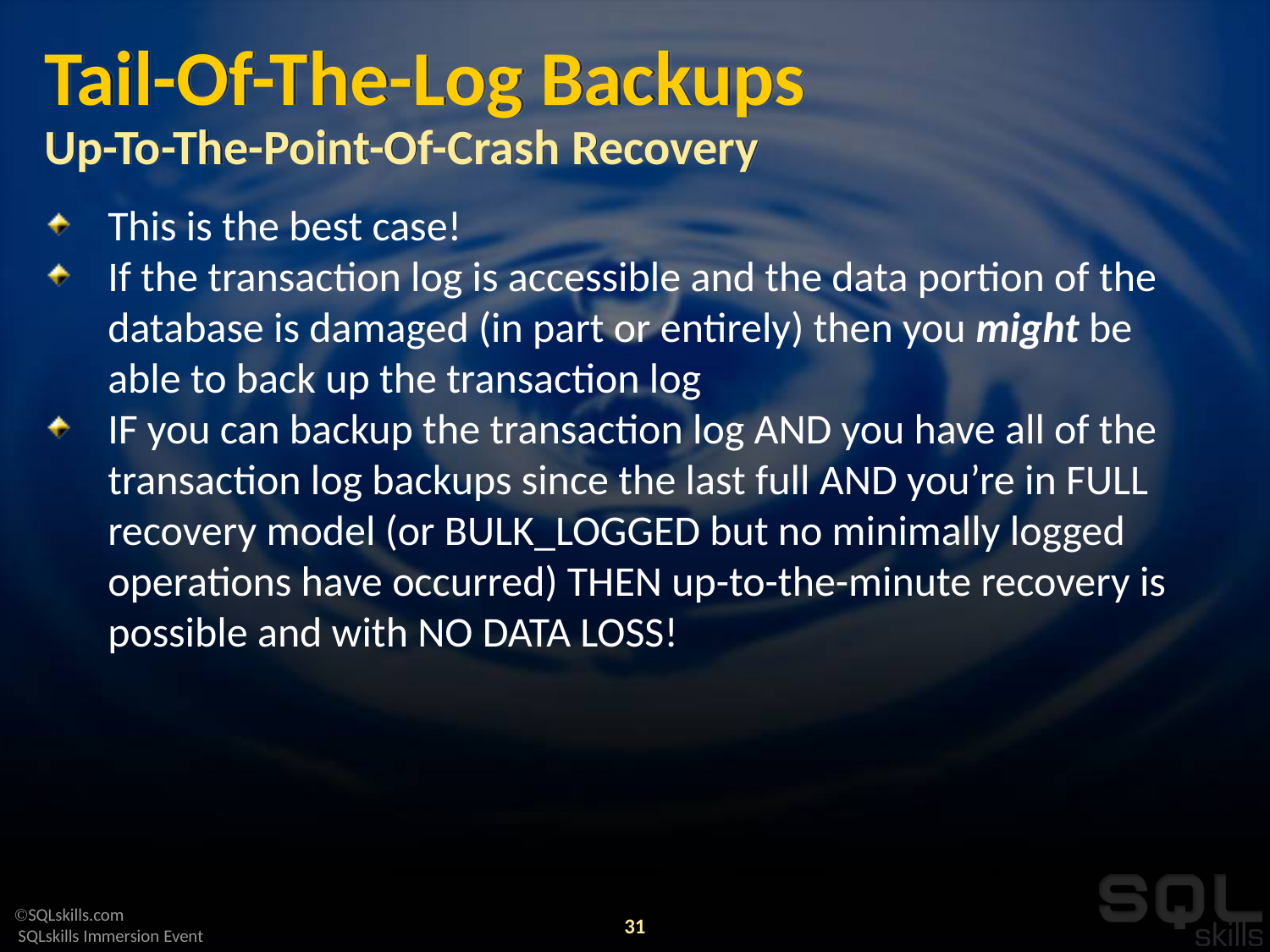

# Tail-Of-The-Log Backups Up-To-The-Point-Of-Crash Recovery
This is the best case!
If the transaction log is accessible and the data portion of the database is damaged (in part or entirely) then you might be able to back up the transaction log
IF you can backup the transaction log AND you have all of the transaction log backups since the last full AND you’re in FULL recovery model (or BULK_LOGGED but no minimally logged operations have occurred) THEN up-to-the-minute recovery is possible and with NO DATA LOSS!
31